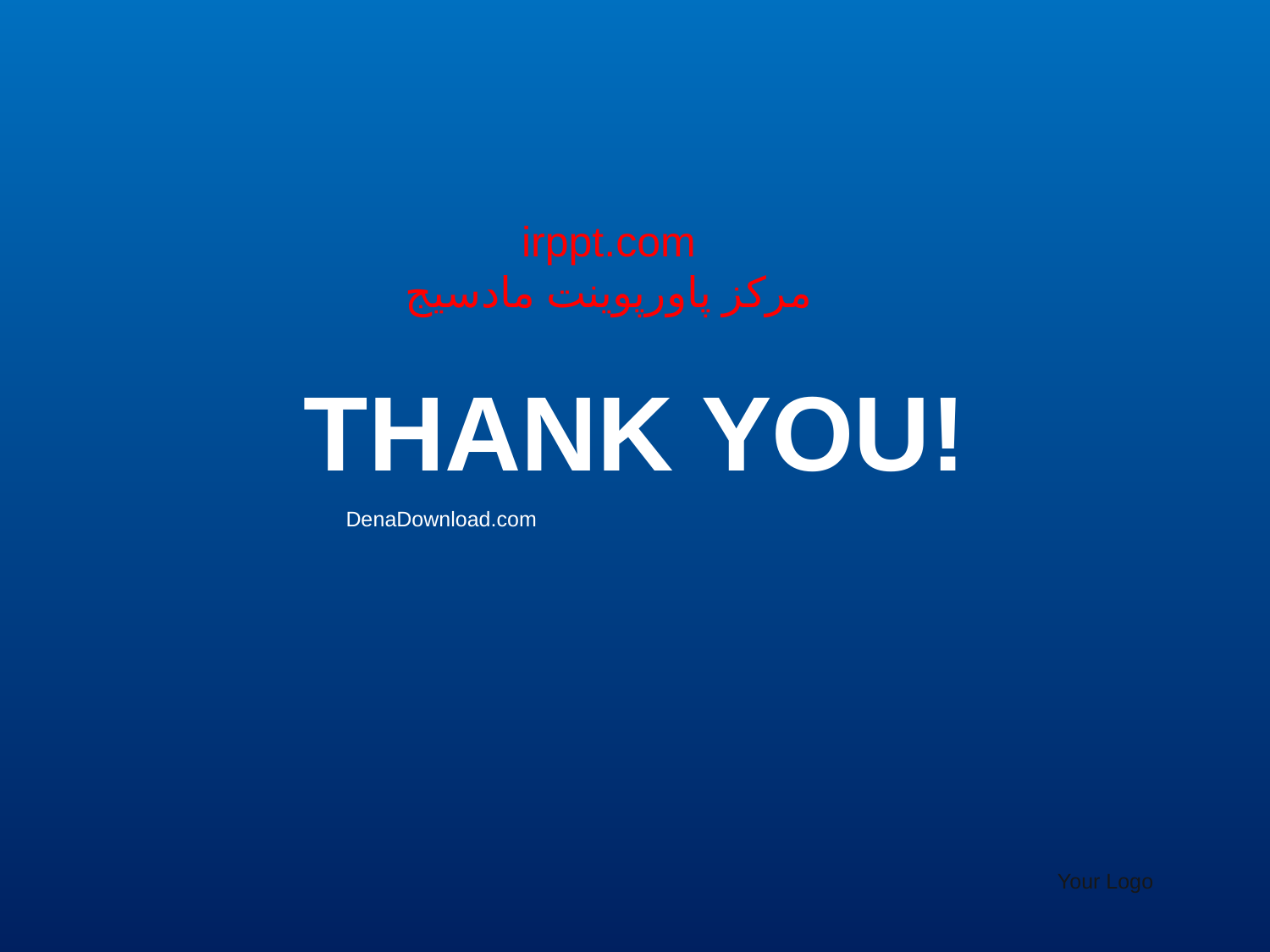

irppt.com
مرکز پاورپوینت مادسیج
THANK YOU!
DenaDownload.com
Your Logo